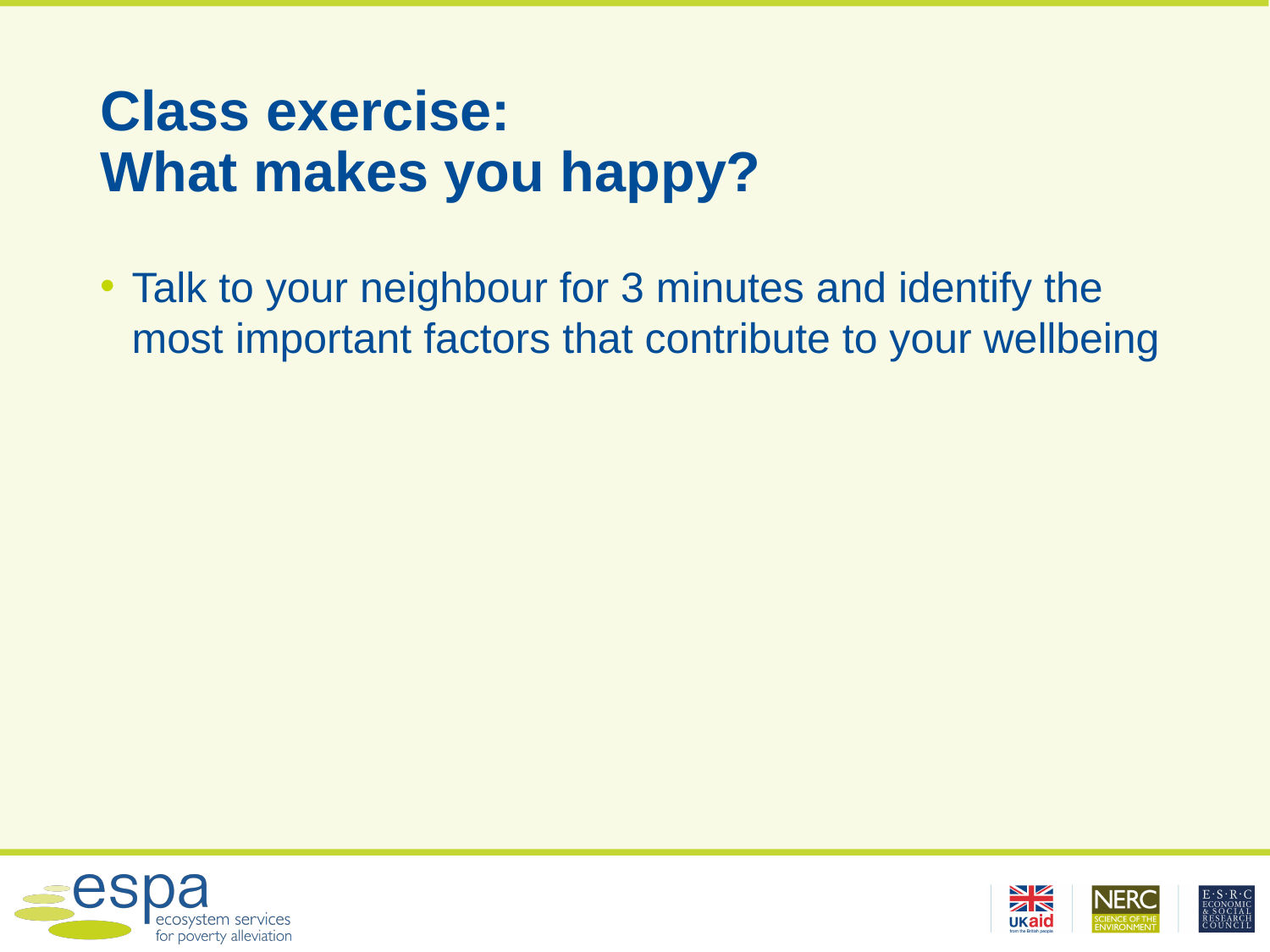

# Class exercise: What makes you happy?
Talk to your neighbour for 3 minutes and identify the most important factors that contribute to your wellbeing